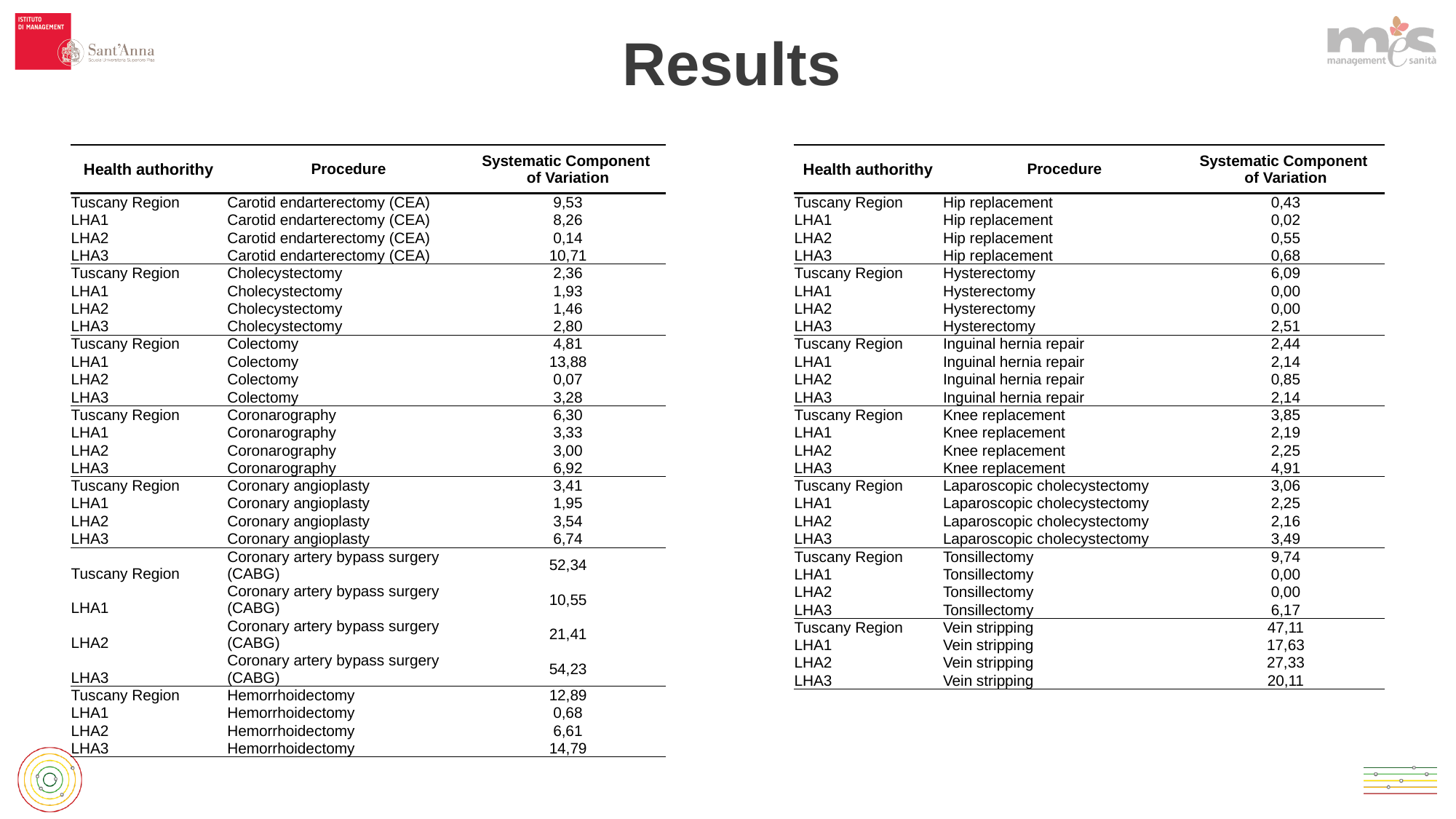

Results
| Health authorithy | Procedure | Systematic Component of Variation |
| --- | --- | --- |
| Tuscany Region | Carotid endarterectomy (CEA) | 9,53 |
| LHA1 | Carotid endarterectomy (CEA) | 8,26 |
| LHA2 | Carotid endarterectomy (CEA) | 0,14 |
| LHA3 | Carotid endarterectomy (CEA) | 10,71 |
| Tuscany Region | Cholecystectomy | 2,36 |
| LHA1 | Cholecystectomy | 1,93 |
| LHA2 | Cholecystectomy | 1,46 |
| LHA3 | Cholecystectomy | 2,80 |
| Tuscany Region | Colectomy | 4,81 |
| LHA1 | Colectomy | 13,88 |
| LHA2 | Colectomy | 0,07 |
| LHA3 | Colectomy | 3,28 |
| Tuscany Region | Coronarography | 6,30 |
| LHA1 | Coronarography | 3,33 |
| LHA2 | Coronarography | 3,00 |
| LHA3 | Coronarography | 6,92 |
| Tuscany Region | Coronary angioplasty | 3,41 |
| LHA1 | Coronary angioplasty | 1,95 |
| LHA2 | Coronary angioplasty | 3,54 |
| LHA3 | Coronary angioplasty | 6,74 |
| Tuscany Region | Coronary artery bypass surgery (CABG) | 52,34 |
| LHA1 | Coronary artery bypass surgery (CABG) | 10,55 |
| LHA2 | Coronary artery bypass surgery (CABG) | 21,41 |
| LHA3 | Coronary artery bypass surgery (CABG) | 54,23 |
| Tuscany Region | Hemorrhoidectomy | 12,89 |
| LHA1 | Hemorrhoidectomy | 0,68 |
| LHA2 | Hemorrhoidectomy | 6,61 |
| LHA3 | Hemorrhoidectomy | 14,79 |
| Health authorithy | Procedure | Systematic Component of Variation |
| --- | --- | --- |
| Tuscany Region | Hip replacement | 0,43 |
| LHA1 | Hip replacement | 0,02 |
| LHA2 | Hip replacement | 0,55 |
| LHA3 | Hip replacement | 0,68 |
| Tuscany Region | Hysterectomy | 6,09 |
| LHA1 | Hysterectomy | 0,00 |
| LHA2 | Hysterectomy | 0,00 |
| LHA3 | Hysterectomy | 2,51 |
| Tuscany Region | Inguinal hernia repair | 2,44 |
| LHA1 | Inguinal hernia repair | 2,14 |
| LHA2 | Inguinal hernia repair | 0,85 |
| LHA3 | Inguinal hernia repair | 2,14 |
| Tuscany Region | Knee replacement | 3,85 |
| LHA1 | Knee replacement | 2,19 |
| LHA2 | Knee replacement | 2,25 |
| LHA3 | Knee replacement | 4,91 |
| Tuscany Region | Laparoscopic cholecystectomy | 3,06 |
| LHA1 | Laparoscopic cholecystectomy | 2,25 |
| LHA2 | Laparoscopic cholecystectomy | 2,16 |
| LHA3 | Laparoscopic cholecystectomy | 3,49 |
| Tuscany Region | Tonsillectomy | 9,74 |
| LHA1 | Tonsillectomy | 0,00 |
| LHA2 | Tonsillectomy | 0,00 |
| LHA3 | Tonsillectomy | 6,17 |
| Tuscany Region | Vein stripping | 47,11 |
| LHA1 | Vein stripping | 17,63 |
| LHA2 | Vein stripping | 27,33 |
| LHA3 | Vein stripping | 20,11 |